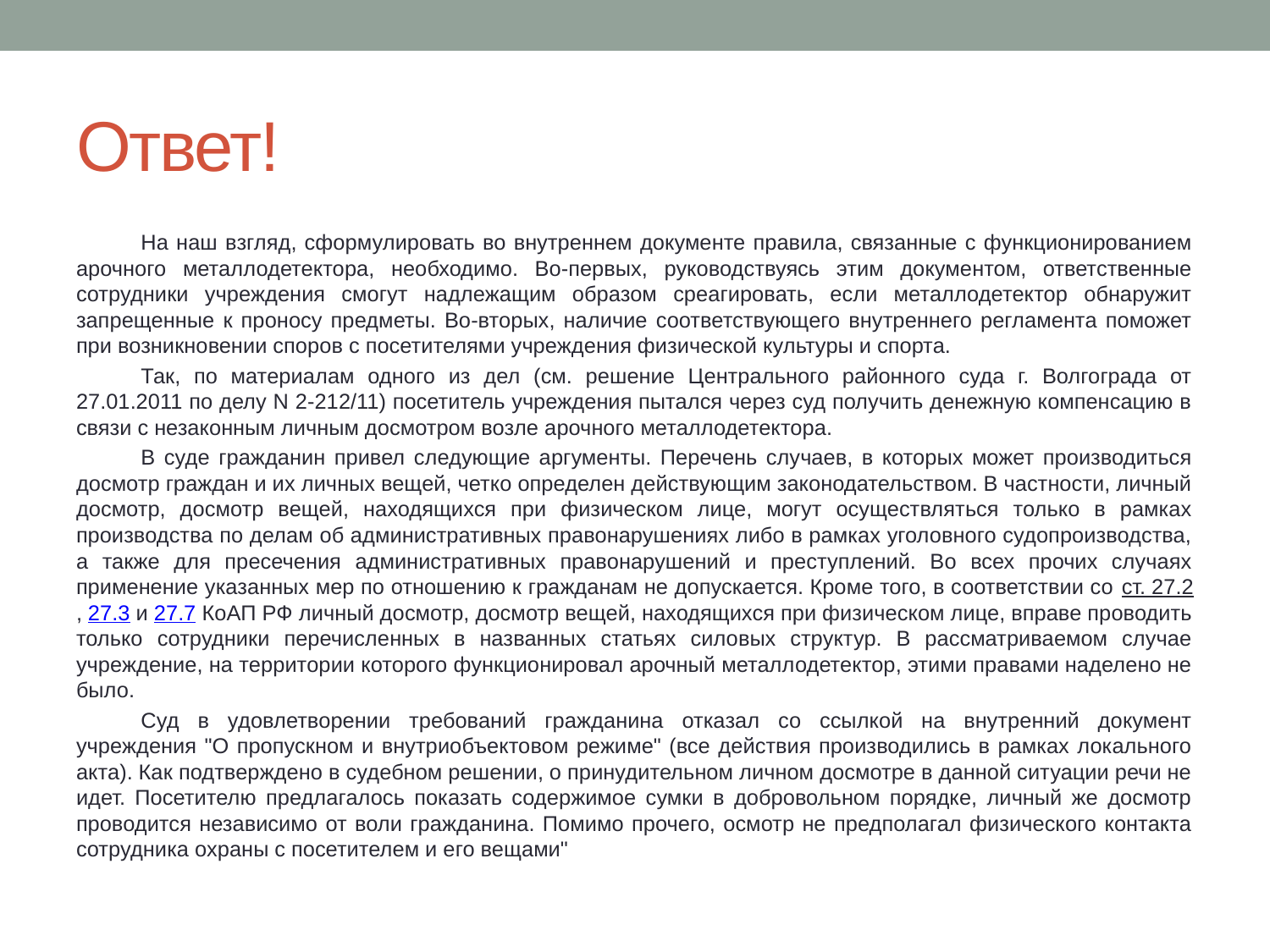

# Ответ!
	На наш взгляд, сформулировать во внутреннем документе правила, связанные с функционированием арочного металлодетектора, необходимо. Во-первых, руководствуясь этим документом, ответственные сотрудники учреждения смогут надлежащим образом среагировать, если металлодетектор обнаружит запрещенные к проносу предметы. Во-вторых, наличие соответствующего внутреннего регламента поможет при возникновении споров с посетителями учреждения физической культуры и спорта.
	Так, по материалам одного из дел (см. решение Центрального районного суда г. Волгограда от 27.01.2011 по делу N 2-212/11) посетитель учреждения пытался через суд получить денежную компенсацию в связи с незаконным личным досмотром возле арочного металлодетектора.
	В суде гражданин привел следующие аргументы. Перечень случаев, в которых может производиться досмотр граждан и их личных вещей, четко определен действующим законодательством. В частности, личный досмотр, досмотр вещей, находящихся при физическом лице, могут осуществляться только в рамках производства по делам об административных правонарушениях либо в рамках уголовного судопроизводства, а также для пресечения административных правонарушений и преступлений. Во всех прочих случаях применение указанных мер по отношению к гражданам не допускается. Кроме того, в соответствии со ст. 27.2, 27.3 и 27.7 КоАП РФ личный досмотр, досмотр вещей, находящихся при физическом лице, вправе проводить только сотрудники перечисленных в названных статьях силовых структур. В рассматриваемом случае учреждение, на территории которого функционировал арочный металлодетектор, этими правами наделено не было.
	Суд в удовлетворении требований гражданина отказал со ссылкой на внутренний документ учреждения "О пропускном и внутриобъектовом режиме" (все действия производились в рамках локального акта). Как подтверждено в судебном решении, о принудительном личном досмотре в данной ситуации речи не идет. Посетителю предлагалось показать содержимое сумки в добровольном порядке, личный же досмотр проводится независимо от воли гражданина. Помимо прочего, осмотр не предполагал физического контакта сотрудника охраны с посетителем и его вещами"